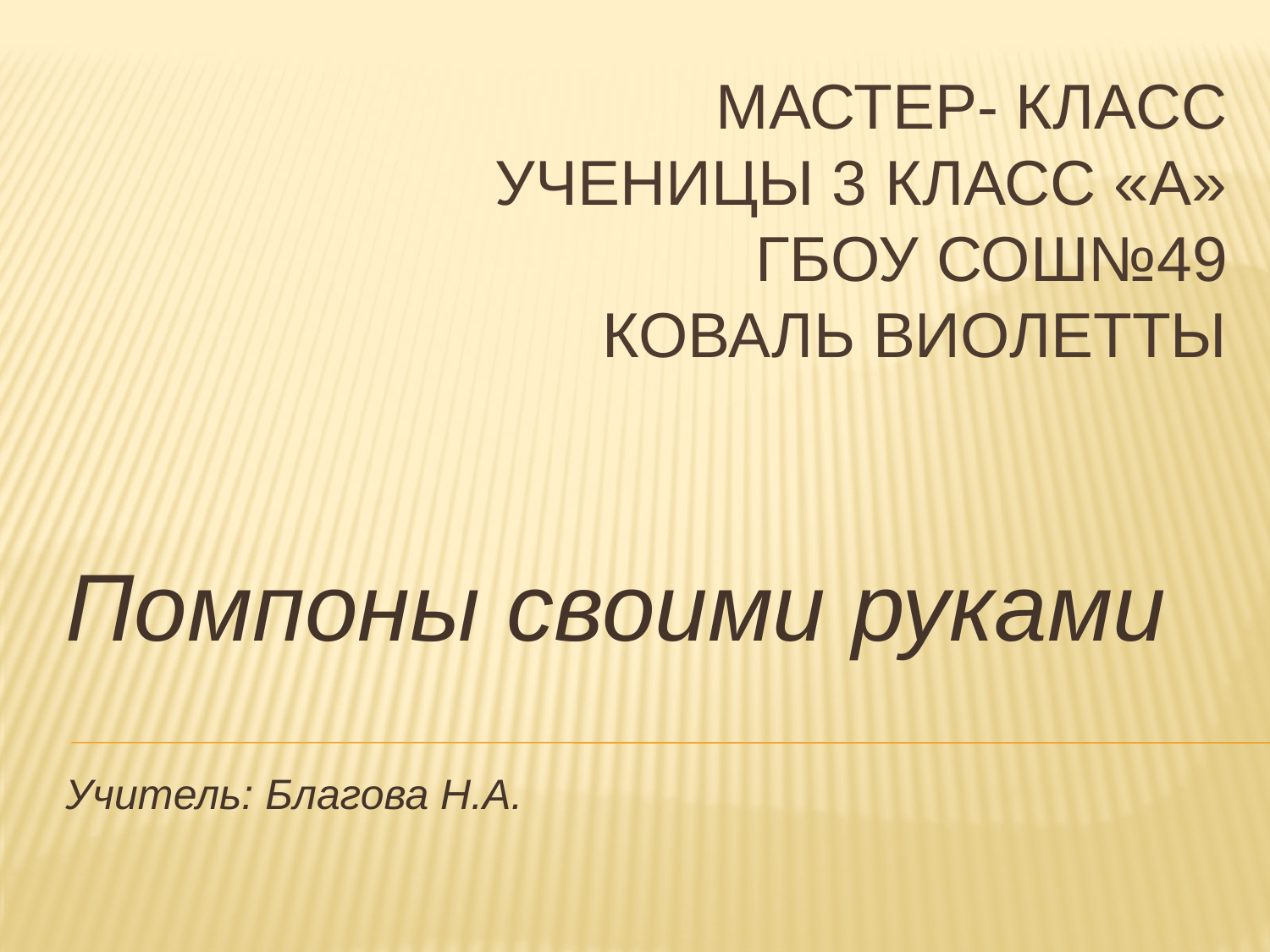

# Мастер- класс ученицы 3 класс «А» ГБоУ СОШ№49 Коваль виолетты
Помпоны своими руками

Учитель: Благова Н.А.